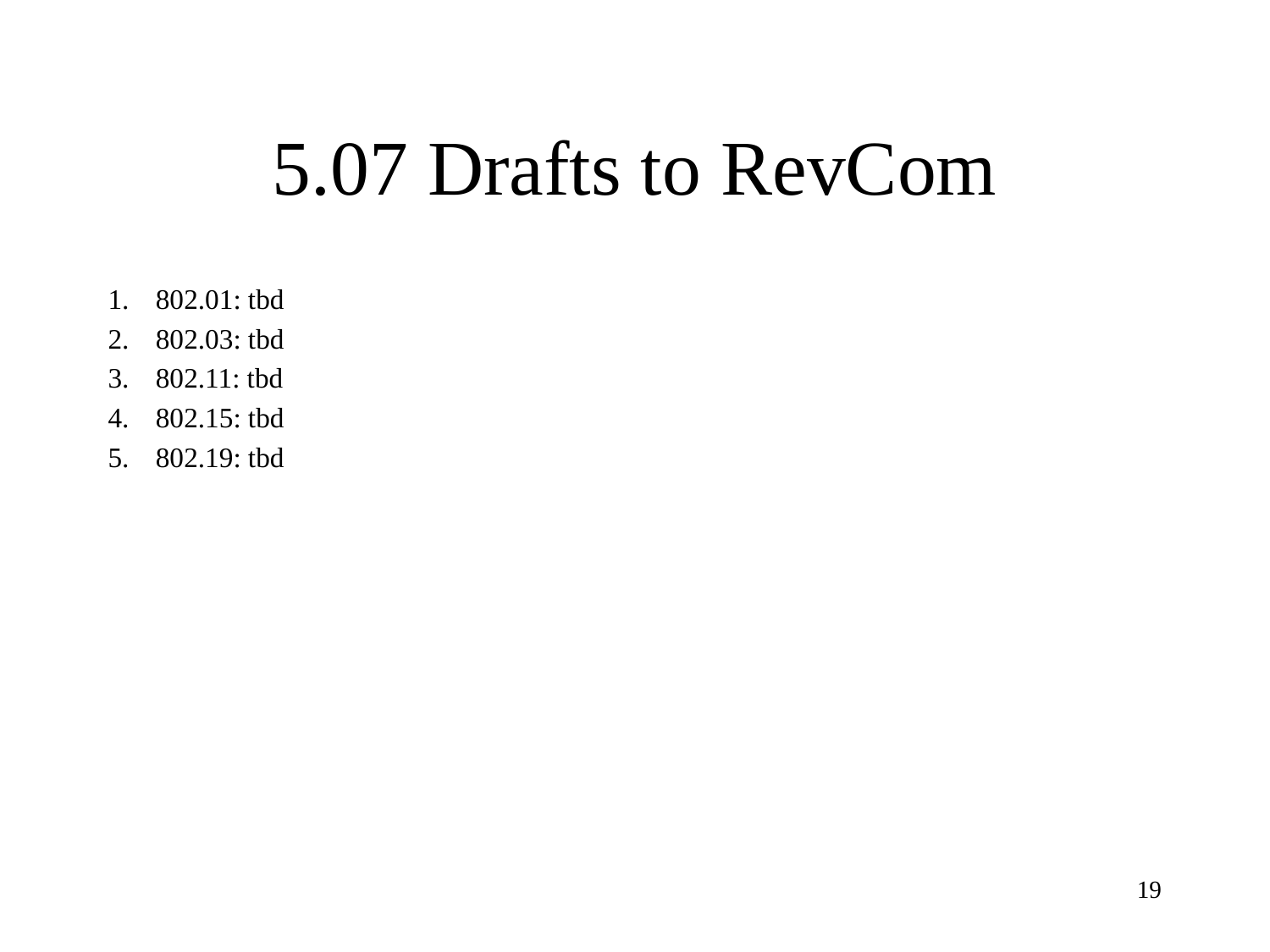

# 5.07 Drafts to RevCom
802.01: tbd
802.03: tbd
802.11: tbd
802.15: tbd
802.19: tbd
19